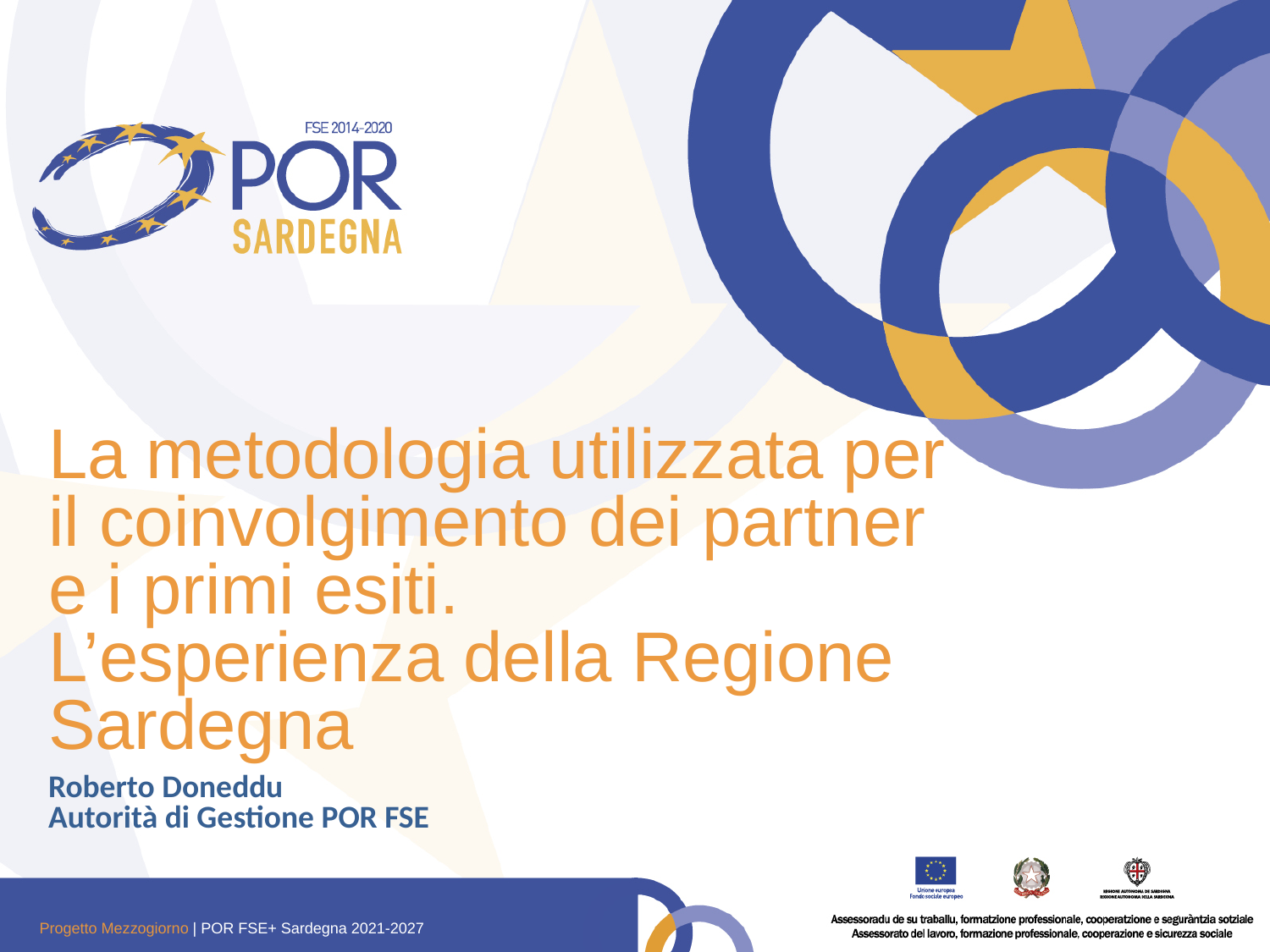

La metodologia utilizzata per il coinvolgimento dei partner e i primi esiti.
L’esperienza della Regione Sardegna
Roberto Doneddu
Autorità di Gestione POR FSE
Progetto Mezzogiorno | POR FSE+ Sardegna 2021-2027